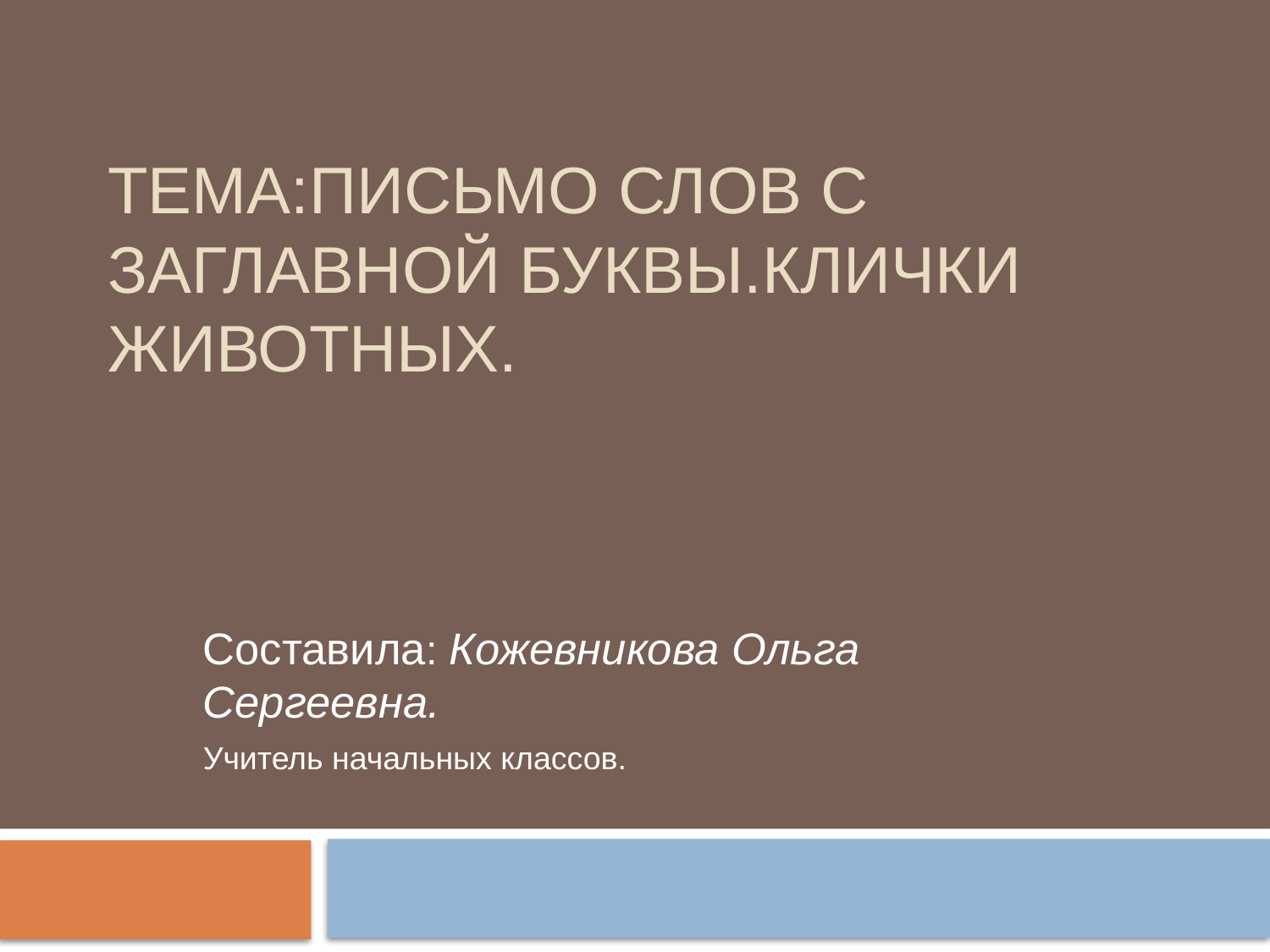

# Тема:Письмо слов с заглавной буквы.Клички животных.
Составила: Кожевникова Ольга Сергеевна.
Учитель начальных классов.